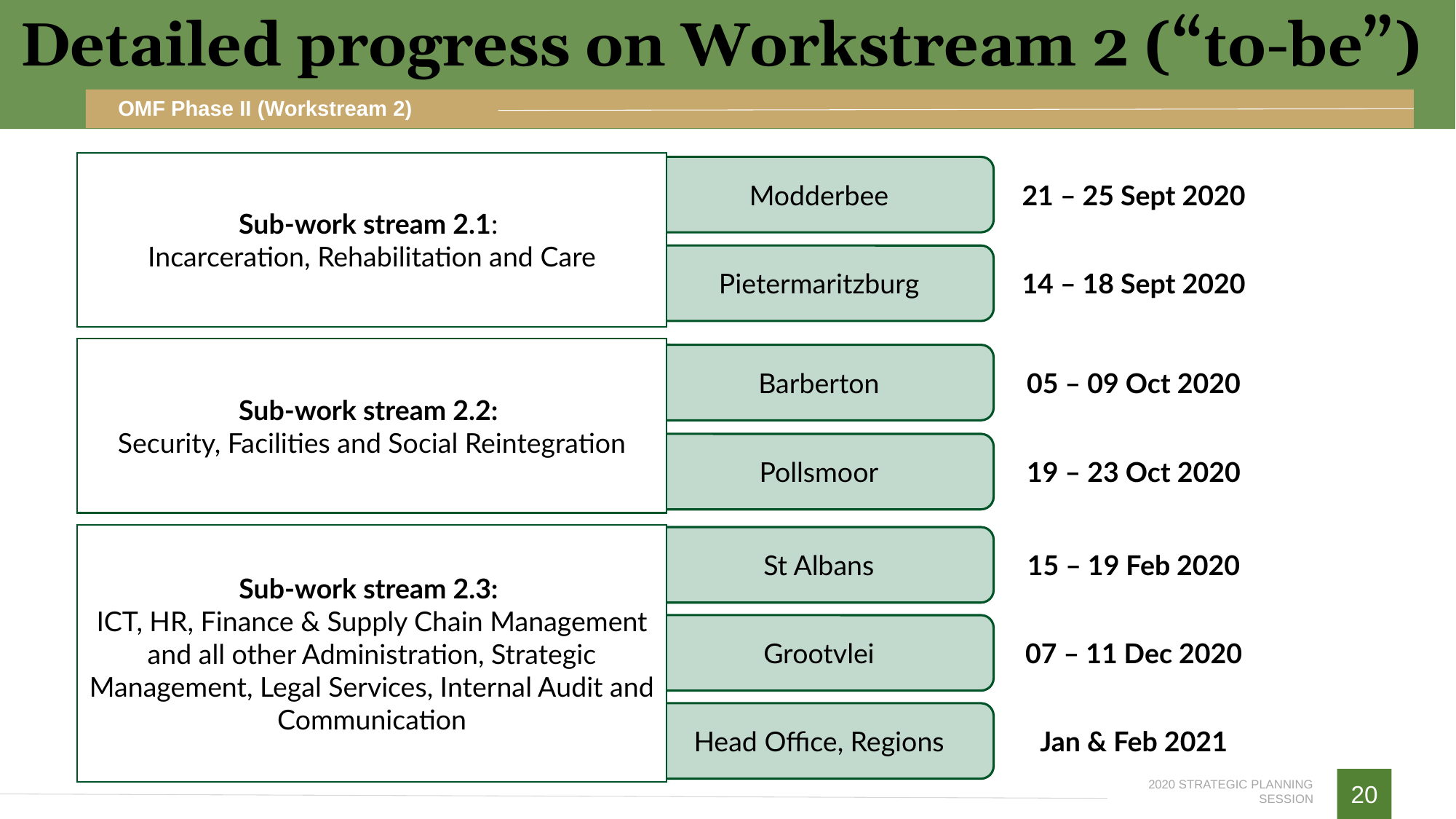

Detailed progress on Workstream 2 (“to-be”)
OMF Phase II (Workstream 2)
Sub-work stream 2.1:
Incarceration, Rehabilitation and Care
Modderbee
Pietermaritzburg
Barberton
Pollsmoor
St Albans
Grootvlei
Head Office, Regions
21 – 25 Sept 2020
14 – 18 Sept 2020
05 – 09 Oct 2020
19 – 23 Oct 2020
15 – 19 Feb 2020
07 – 11 Dec 2020
Jan & Feb 2021
Sub-work stream 2.2:
Security, Facilities and Social Reintegration
Sub-work stream 2.3:
ICT, HR, Finance & Supply Chain Management and all other Administration, Strategic Management, Legal Services, Internal Audit and Communication